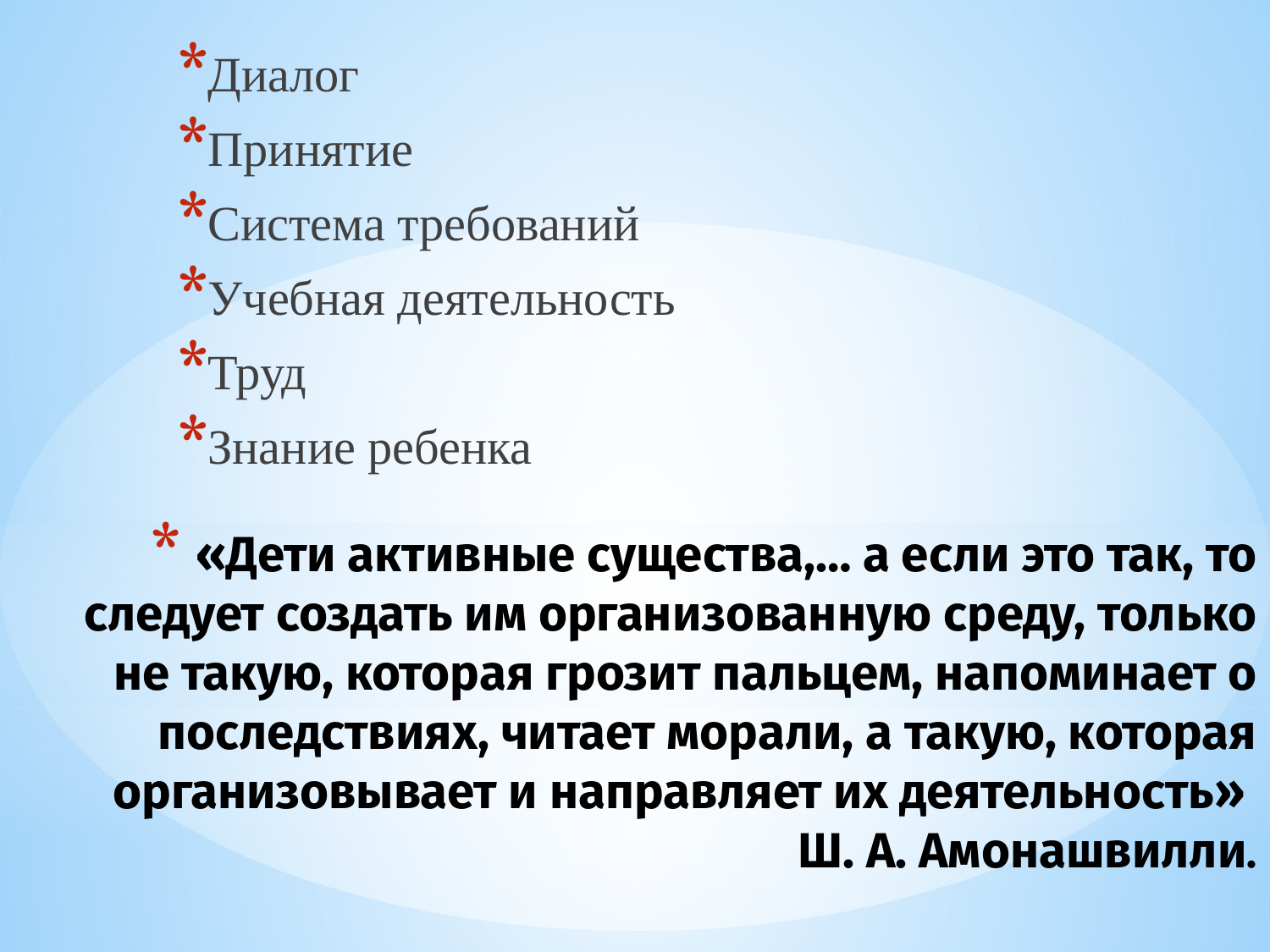

Диалог
Принятие
Система требований
Учебная деятельность
Труд
Знание ребенка
# «Дети активные существа,… а если это так, то следует создать им организованную среду, только не такую, которая грозит пальцем, напоминает о последствиях, читает морали, а такую, которая организовывает и направляет их деятельность» Ш. А. Амонашвилли.